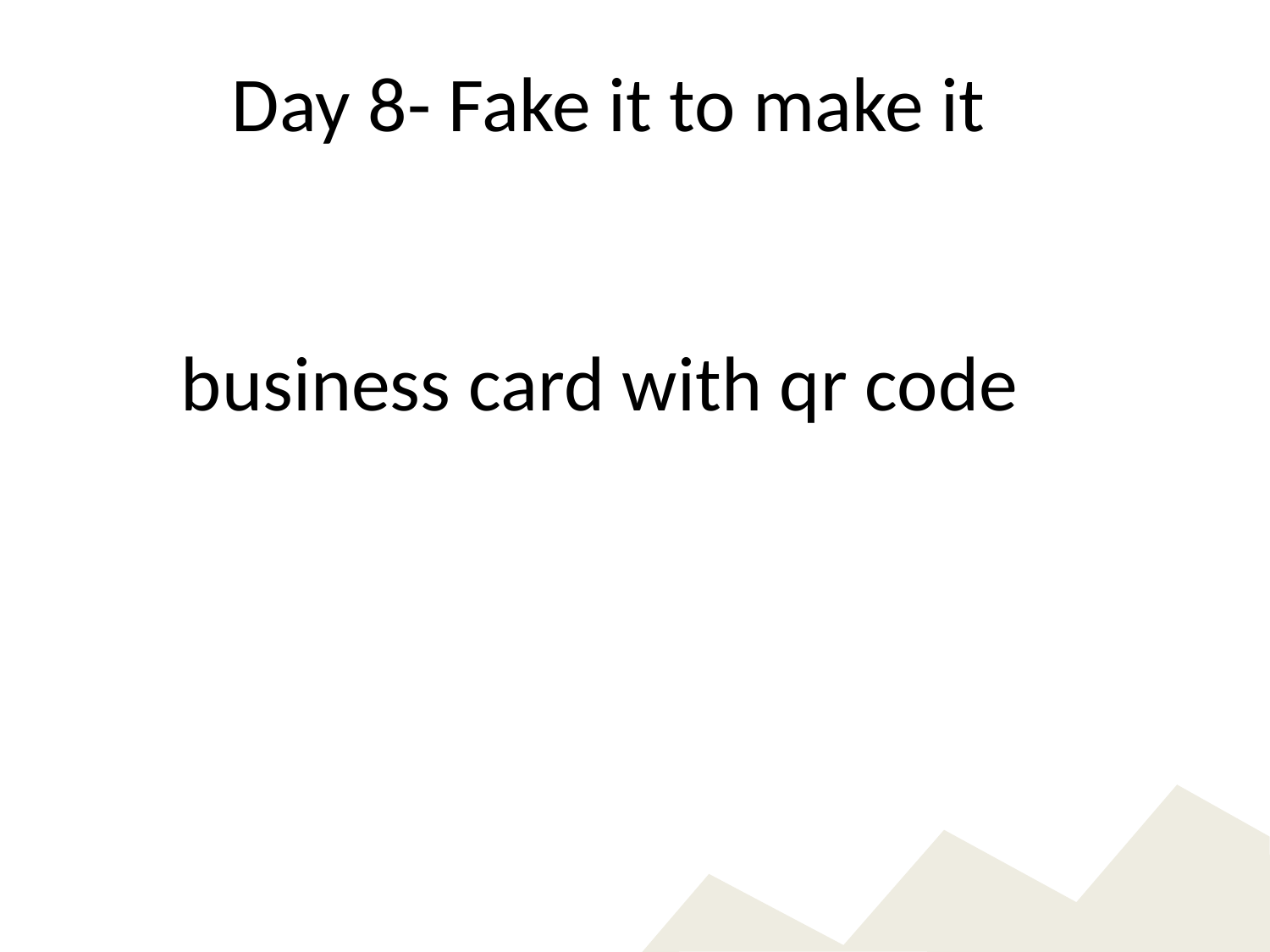

# Day 8- Fake it to make it business card with qr code